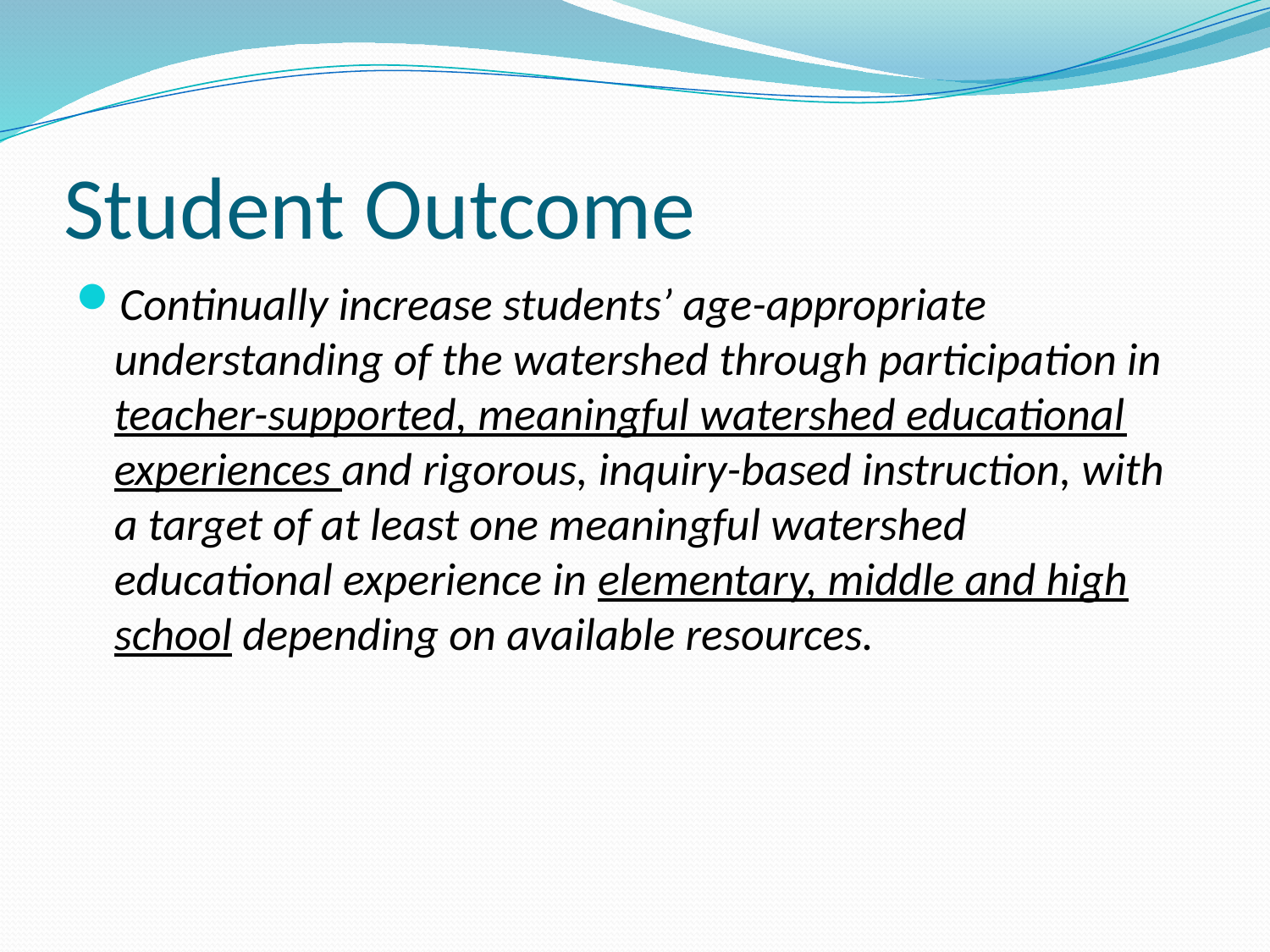

# Student Outcome
Continually increase students’ age-appropriate understanding of the watershed through participation in teacher-supported, meaningful watershed educational experiences and rigorous, inquiry-based instruction, with a target of at least one meaningful watershed educational experience in elementary, middle and high school depending on available resources.